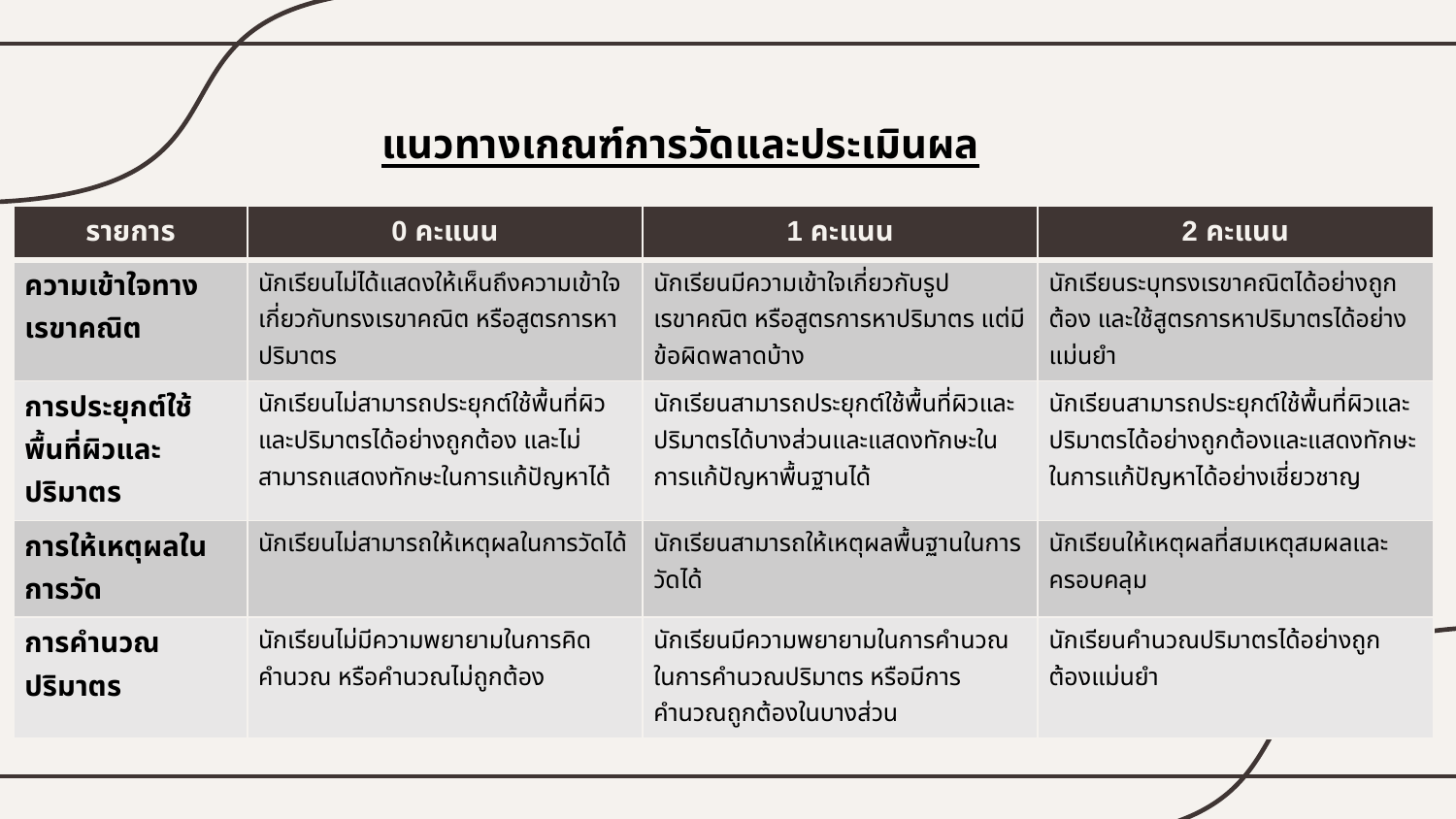

แนวทางเกณฑ์การวัดและประเมินผล
| รายการ | 0 คะแนน | 1 คะแนน | 2 คะแนน |
| --- | --- | --- | --- |
| ความเข้าใจทางเรขาคณิต | นักเรียนไม่ได้แสดงให้เห็นถึงความเข้าใจเกี่ยวกับทรงเรขาคณิต หรือสูตรการหาปริมาตร | นักเรียนมีความเข้าใจเกี่ยวกับรูปเรขาคณิต หรือสูตรการหาปริมาตร แต่มีข้อผิดพลาดบ้าง | นักเรียนระบุทรงเรขาคณิตได้อย่างถูกต้อง และใช้สูตรการหาปริมาตรได้อย่างแม่นยำ |
| การประยุกต์ใช้พื้นที่ผิวและปริมาตร | นักเรียนไม่สามารถประยุกต์ใช้พื้นที่ผิวและปริมาตรได้อย่างถูกต้อง และไม่สามารถแสดงทักษะในการแก้ปัญหาได้ | นักเรียนสามารถประยุกต์ใช้พื้นที่ผิวและปริมาตรได้บางส่วนและแสดงทักษะในการแก้ปัญหาพื้นฐานได้ | นักเรียนสามารถประยุกต์ใช้พื้นที่ผิวและปริมาตรได้อย่างถูกต้องและแสดงทักษะในการแก้ปัญหาได้อย่างเชี่ยวชาญ |
| การให้เหตุผลในการวัด | นักเรียนไม่สามารถให้เหตุผลในการวัดได้ | นักเรียนสามารถให้เหตุผลพื้นฐานในการวัดได้ | นักเรียนให้เหตุผลที่สมเหตุสมผลและครอบคลุม |
| การคำนวณปริมาตร | นักเรียนไม่มีความพยายามในการคิดคำนวณ หรือคำนวณไม่ถูกต้อง | นักเรียนมีความพยายามในการคำนวณในการคำนวณปริมาตร หรือมีการคำนวณถูกต้องในบางส่วน | นักเรียนคำนวณปริมาตรได้อย่างถูกต้องแม่นยำ |